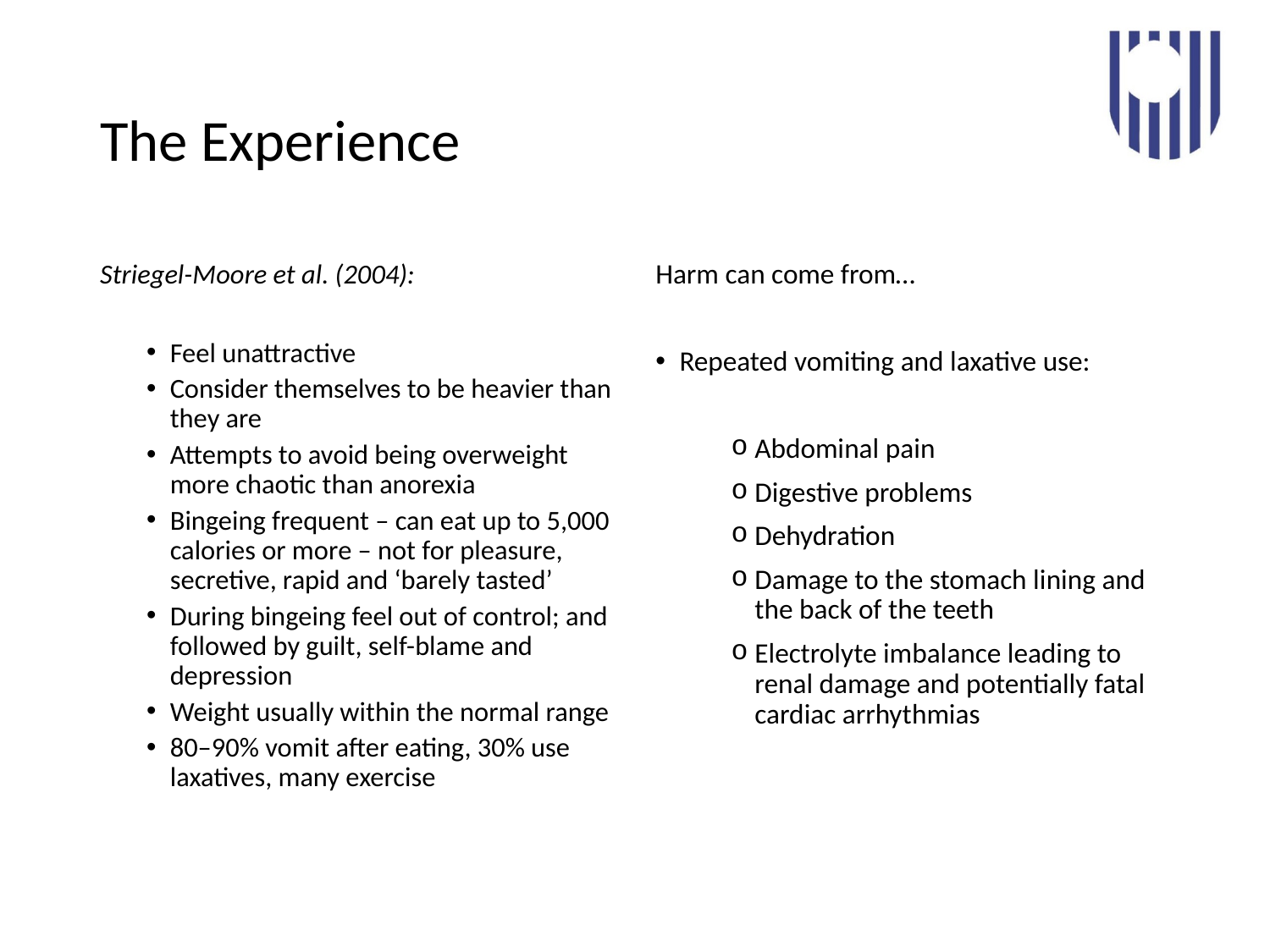

# The Experience
Striegel-Moore et al. (2004):

Feel unattractive
Consider themselves to be heavier than they are
Attempts to avoid being overweight more chaotic than anorexia
Bingeing frequent – can eat up to 5,000 calories or more – not for pleasure, secretive, rapid and ‘barely tasted’
During bingeing feel out of control; and followed by guilt, self-blame and depression
Weight usually within the normal range
80–90% vomit after eating, 30% use laxatives, many exercise
Harm can come from…

Repeated vomiting and laxative use:

Abdominal pain
Digestive problems
Dehydration
Damage to the stomach lining and the back of the teeth
Electrolyte imbalance leading to renal damage and potentially fatal cardiac arrhythmias